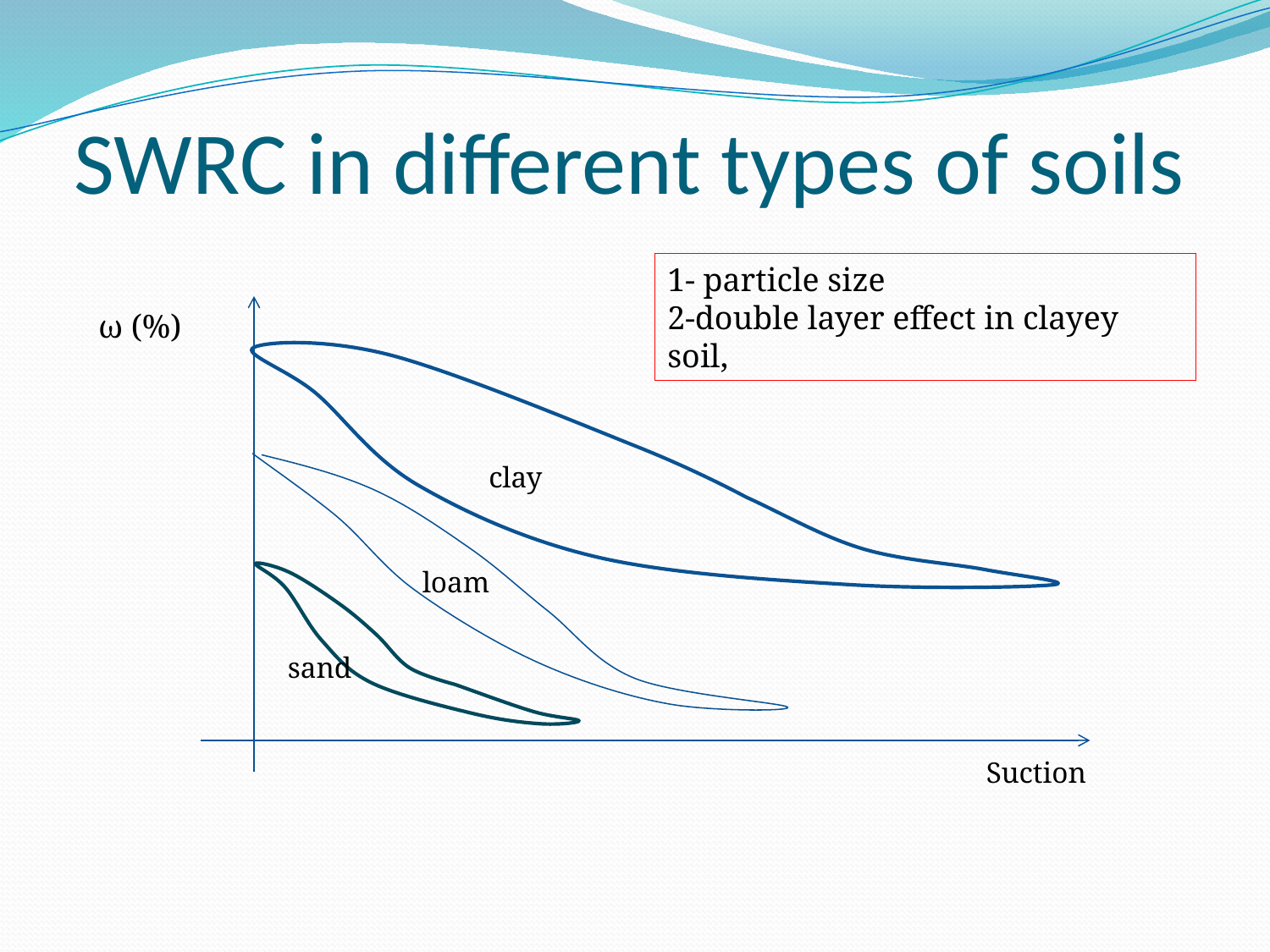

# SWRC in different types of soils
1- particle size
2-double layer effect in clayey soil,
ω (%)

clay
loam

sand
Suction